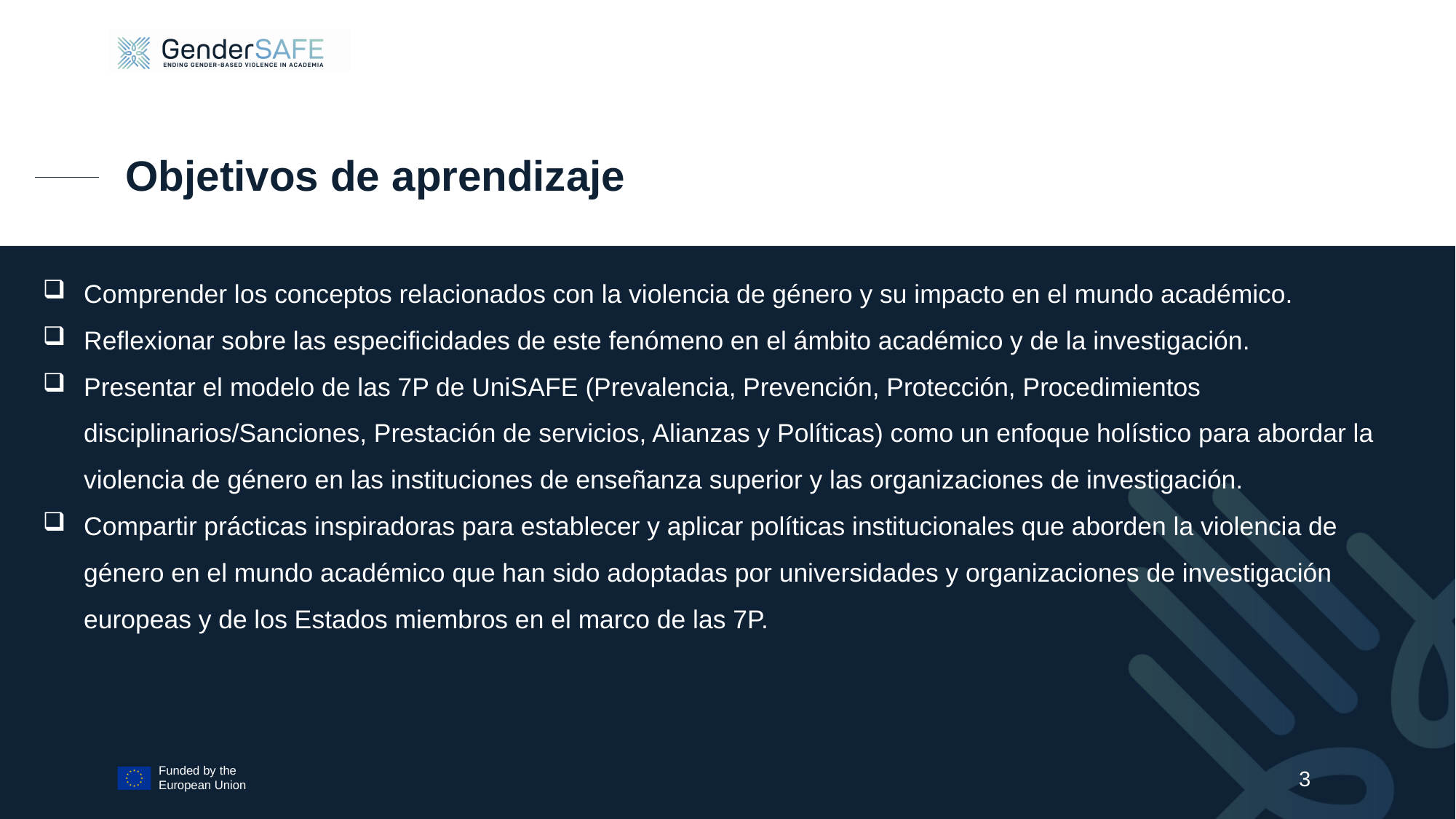

Objetivos de aprendizaje
Comprender los conceptos relacionados con la violencia de género y su impacto en el mundo académico.
Reflexionar sobre las especificidades de este fenómeno en el ámbito académico y de la investigación.
Presentar el modelo de las 7P de UniSAFE (Prevalencia, Prevención, Protección, Procedimientos disciplinarios/Sanciones, Prestación de servicios, Alianzas y Políticas) como un enfoque holístico para abordar la violencia de género en las instituciones de enseñanza superior y las organizaciones de investigación.
Compartir prácticas inspiradoras para establecer y aplicar políticas institucionales que aborden la violencia de género en el mundo académico que han sido adoptadas por universidades y organizaciones de investigación europeas y de los Estados miembros en el marco de las 7P.